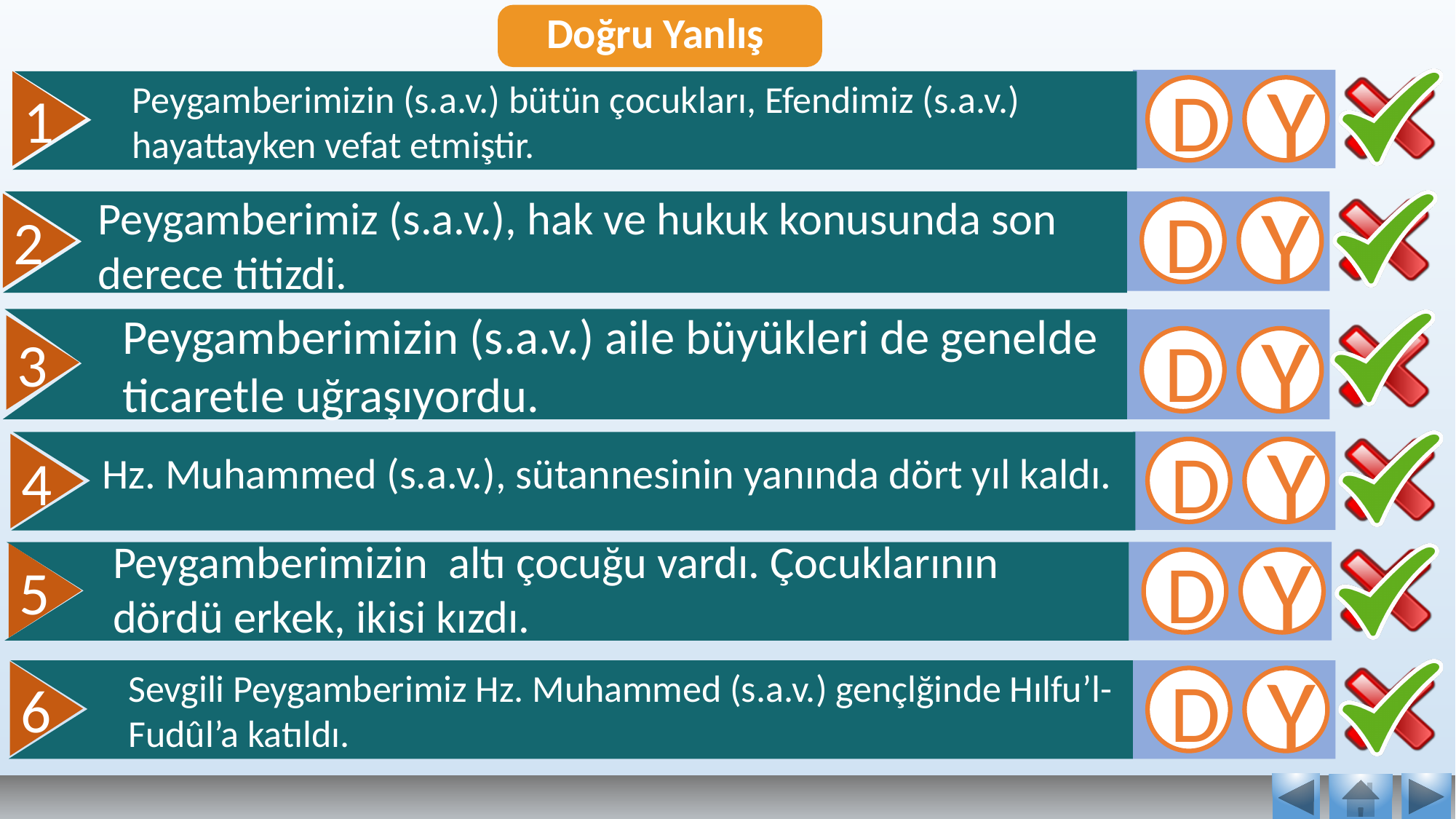

Doğru Yanlış

Peygamberimizin (s.a.v.) bütün çocukları, Efendimiz (s.a.v.) hayattayken vefat etmiştir.
D
Y

1
Peygamberimiz (s.a.v.), hak ve hukuk konusunda son derece titizdi.

D
Y
2
Peygamberimizin (s.a.v.) aile büyükleri de genelde ticaretle uğraşıyordu.

3
D
Y

D
Y
Hz. Muhammed (s.a.v.), sütannesinin yanında dört yıl kaldı.
4
Peygamberimizin  altı çocuğu vardı. Çocuklarının dördü erkek, ikisi kızdı.

D
Y
5

Sevgili Peygamberimiz Hz. Muhammed (s.a.v.) gençlğinde Hılfu’l-Fudûl’a katıldı.

D
Y
6